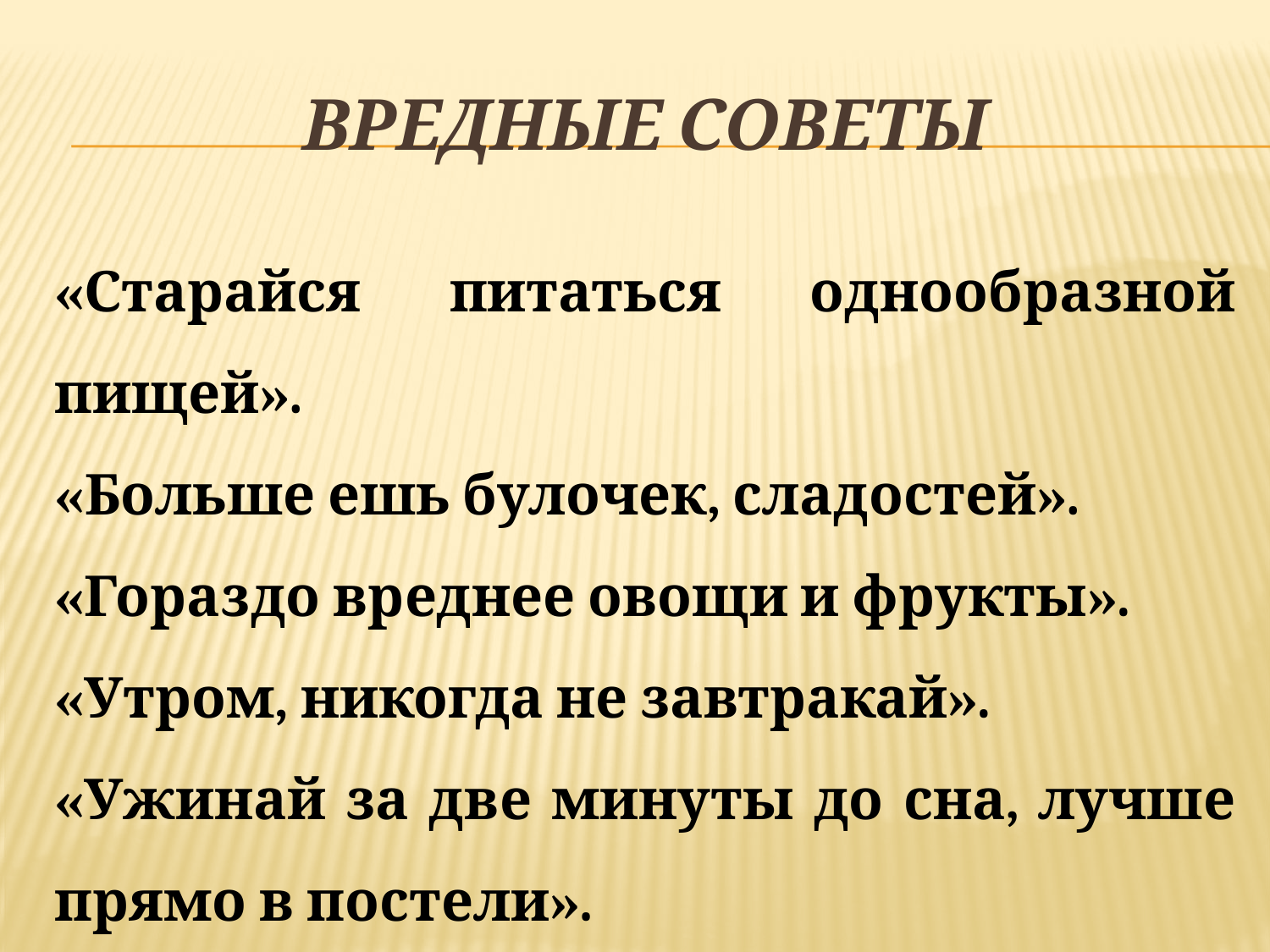

# Вредные советы
«Старайся питаться однообразной пищей».
«Больше ешь булочек, сладостей».
«Гораздо вреднее овощи и фрукты».
«Утром, никогда не завтракай».
«Ужинай за две минуты до сна, лучше прямо в постели».